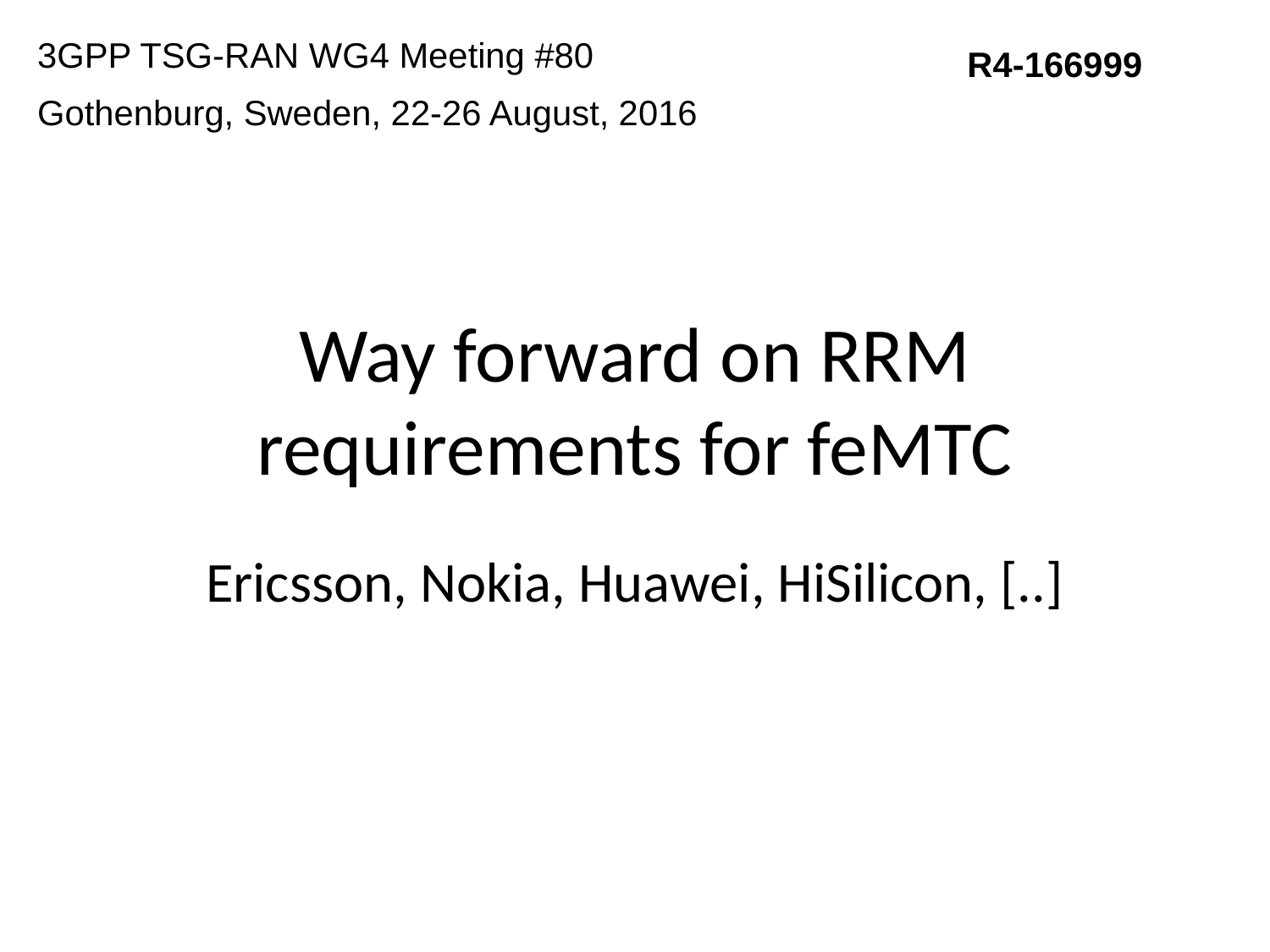

3GPP TSG-RAN WG4 Meeting #80
Gothenburg, Sweden, 22-26 August, 2016
R4-166999
# Way forward on RRM requirements for feMTC
Ericsson, Nokia, Huawei, HiSilicon, [..]